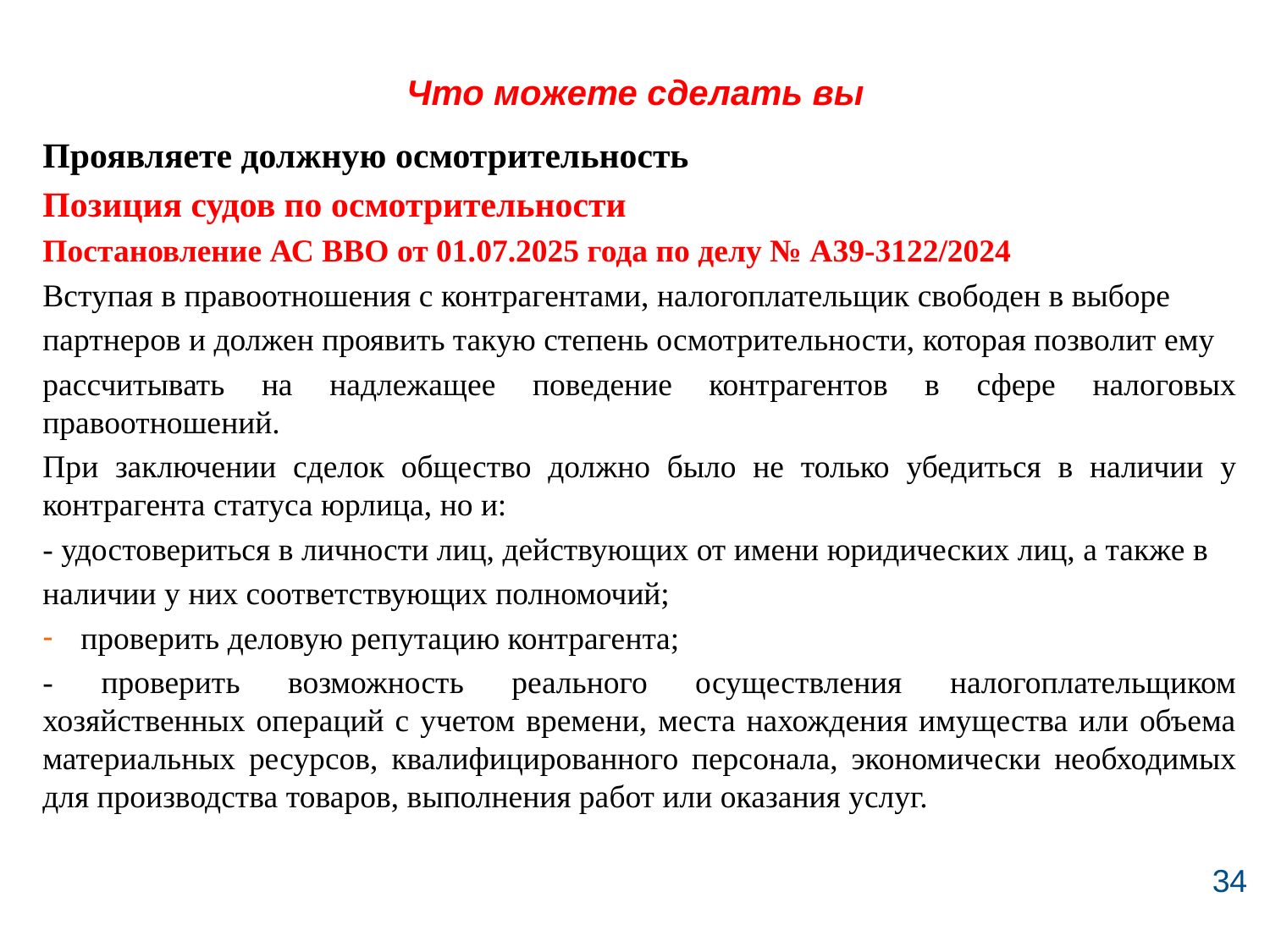

# Что можете сделать вы
Проявляете должную осмотрительность
Позиция судов по осмотрительности
Постановление АС ВВО от 01.07.2025 года по делу № А39-3122/2024
Вступая в правоотношения с контрагентами, налогоплательщик свободен в выборе
партнеров и должен проявить такую степень осмотрительности, которая позволит ему
рассчитывать на надлежащее поведение контрагентов в сфере налоговых правоотношений.
При заключении сделок общество должно было не только убедиться в наличии у контрагента статуса юрлица, но и:
- удостовериться в личности лиц, действующих от имени юридических лиц, а также в
наличии у них соответствующих полномочий;
проверить деловую репутацию контрагента;
- проверить возможность реального осуществления налогоплательщиком хозяйственных операций с учетом времени, места нахождения имущества или объема материальных ресурсов, квалифицированного персонала, экономически необходимых для производства товаров, выполнения работ или оказания услуг.